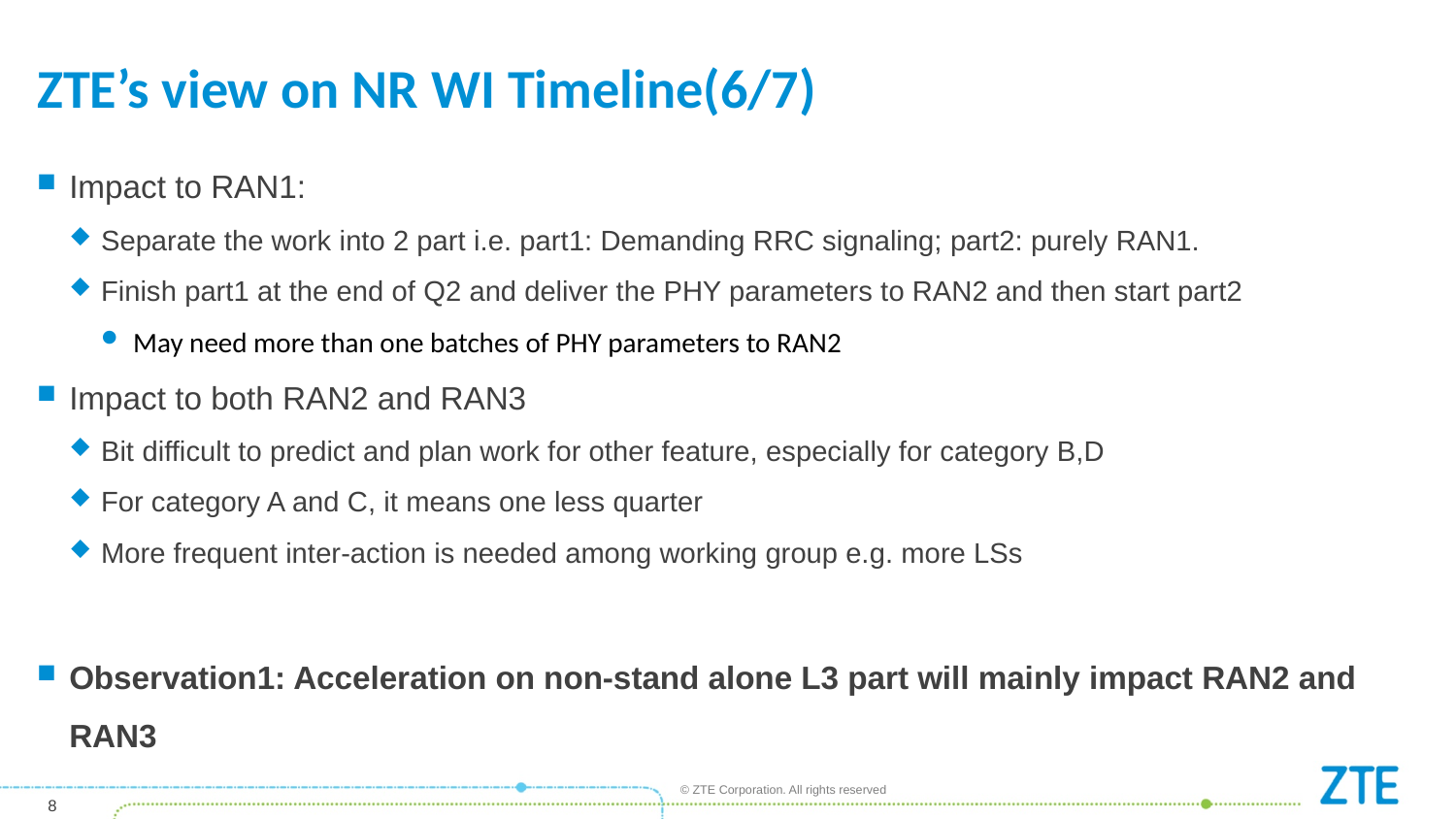

# ZTE’s view on NR WI Timeline(6/7)
Impact to RAN1:
Separate the work into 2 part i.e. part1: Demanding RRC signaling; part2: purely RAN1.
Finish part1 at the end of Q2 and deliver the PHY parameters to RAN2 and then start part2
May need more than one batches of PHY parameters to RAN2
Impact to both RAN2 and RAN3
Bit difficult to predict and plan work for other feature, especially for category B,D
For category A and C, it means one less quarter
More frequent inter-action is needed among working group e.g. more LSs

Observation1: Acceleration on non-stand alone L3 part will mainly impact RAN2 and RAN3